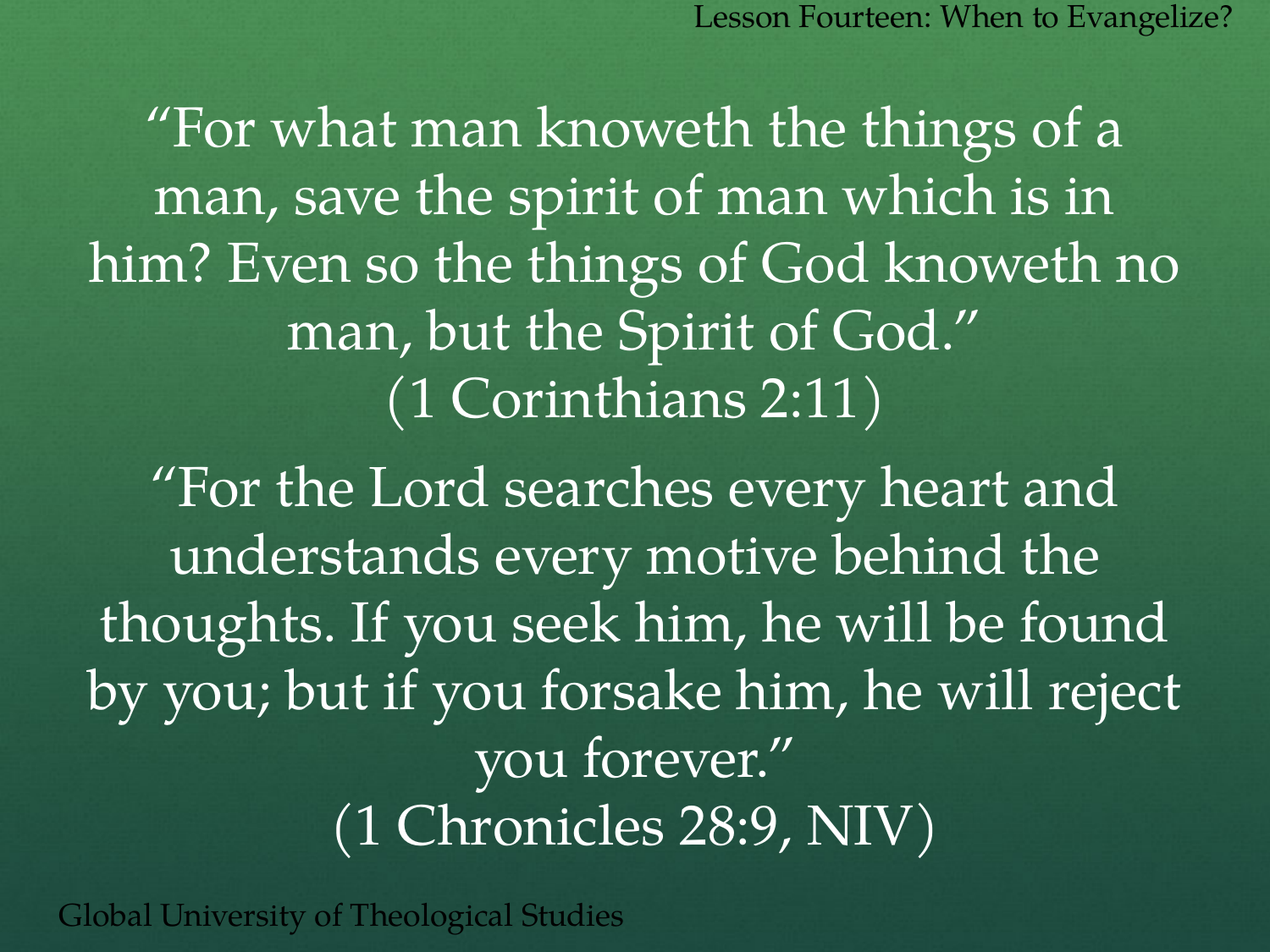

Lesson Fourteen: When to Evangelize?

“For what man knoweth the things of a man, save the spirit of man which is in him? Even so the things of God knoweth no man, but the Spirit of God.”
(1 Corinthians 2:11)
“For the Lord searches every heart and understands every motive behind the thoughts. If you seek him, he will be found by you; but if you forsake him, he will reject you forever.”
(1 Chronicles 28:9, NIV)
Global University of Theological Studies